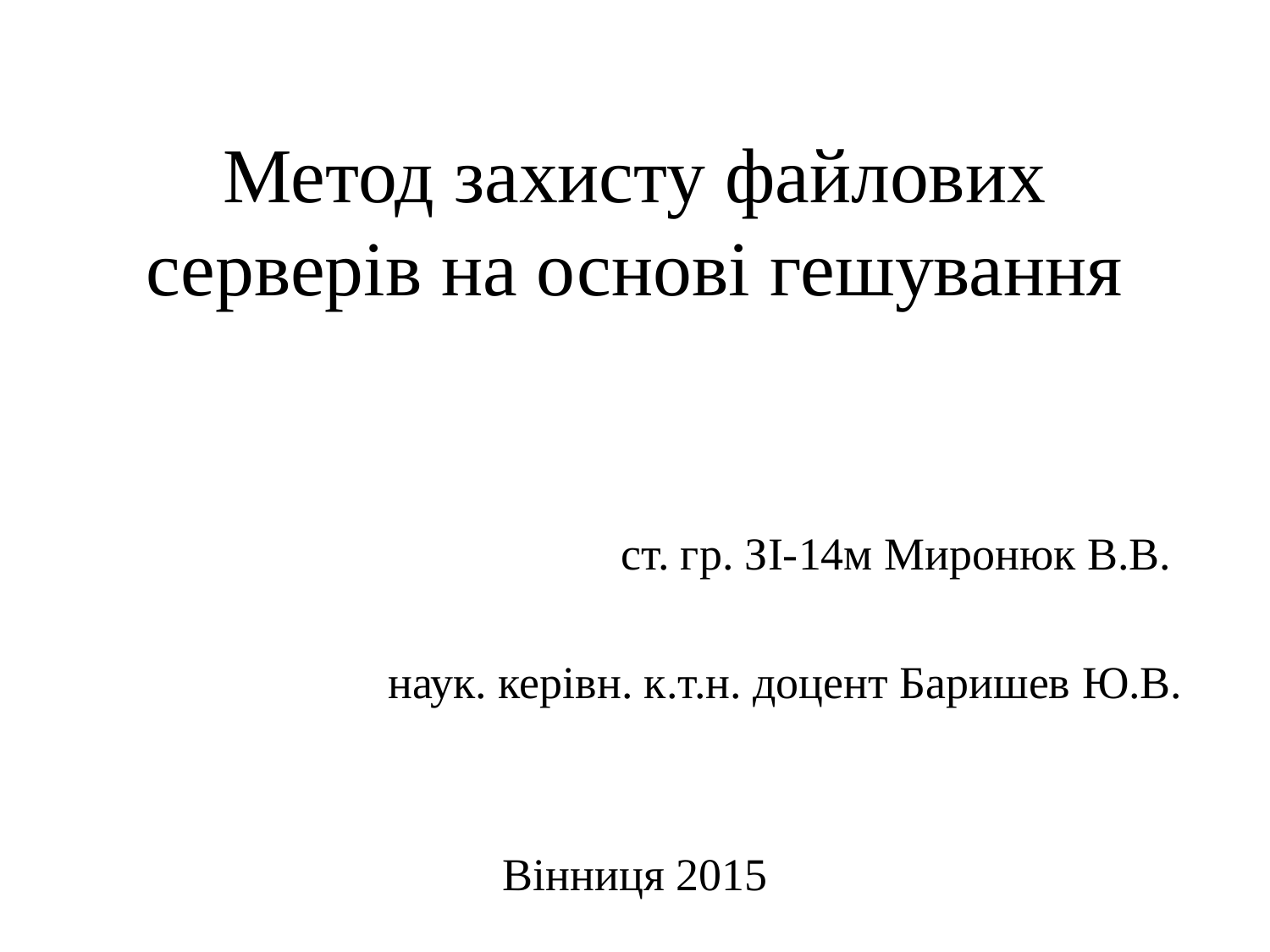

# Метод захисту файлових серверів на основі гешування
ст. гр. ЗІ-14м Миронюк В.В.

наук. керівн. к.т.н. доцент Баришев Ю.В.

Вінниця 2015